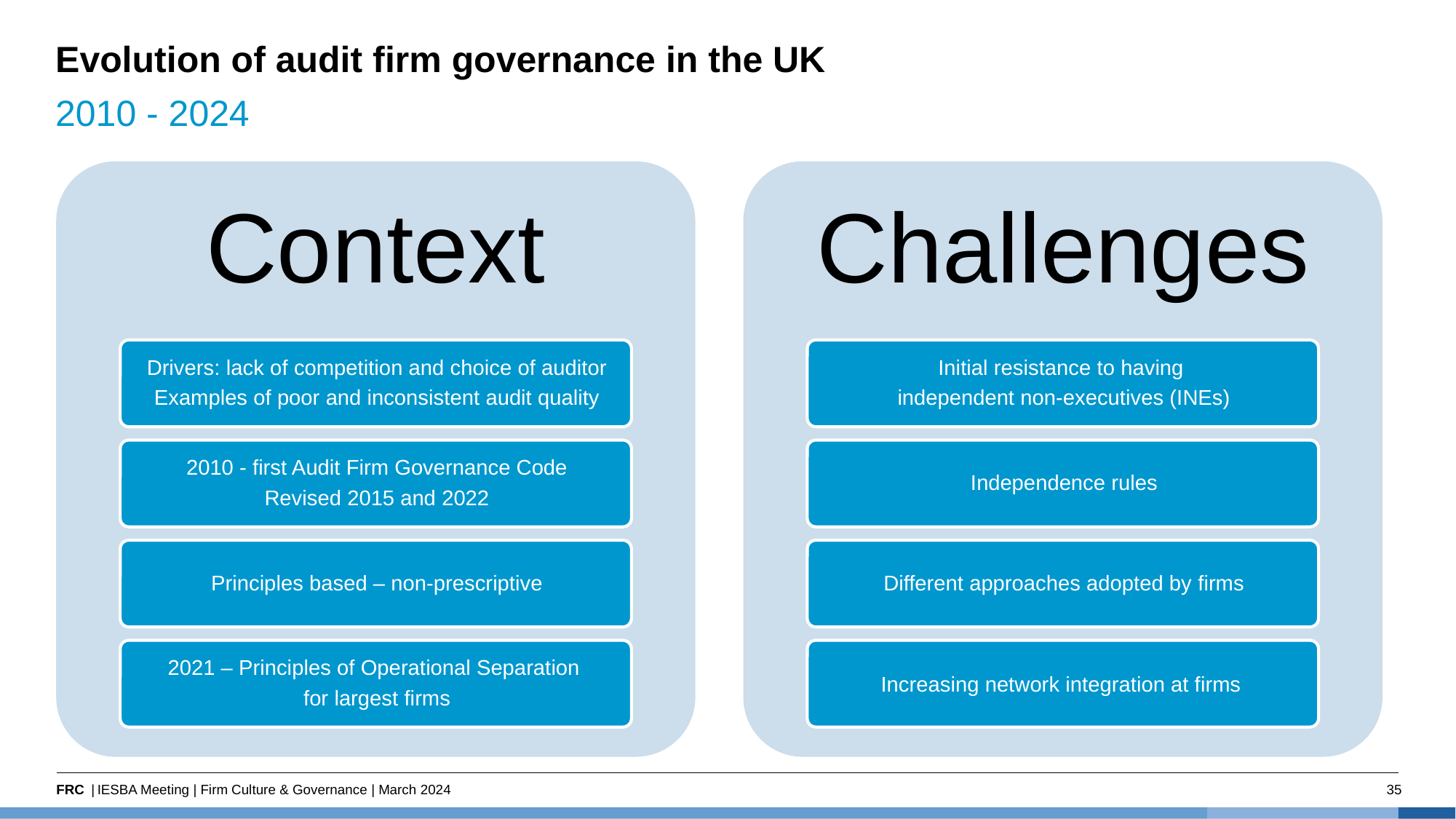

# Evolution of audit firm governance in the UK
2010 - 2024
Context
Drivers: lack of competition and choice of auditor
Examples of poor and inconsistent audit quality
2010 - first Audit Firm Governance Code
Revised 2015 and 2022
Principles based – non-prescriptive
2021 – Principles of Operational Separation
for largest firms
Challenges
Initial resistance to having
independent non-executives (INEs)
Independence rules
Different approaches adopted by firms

Increasing network integration at firms

IESBA Meeting | Firm Culture & Governance | March 2024
35